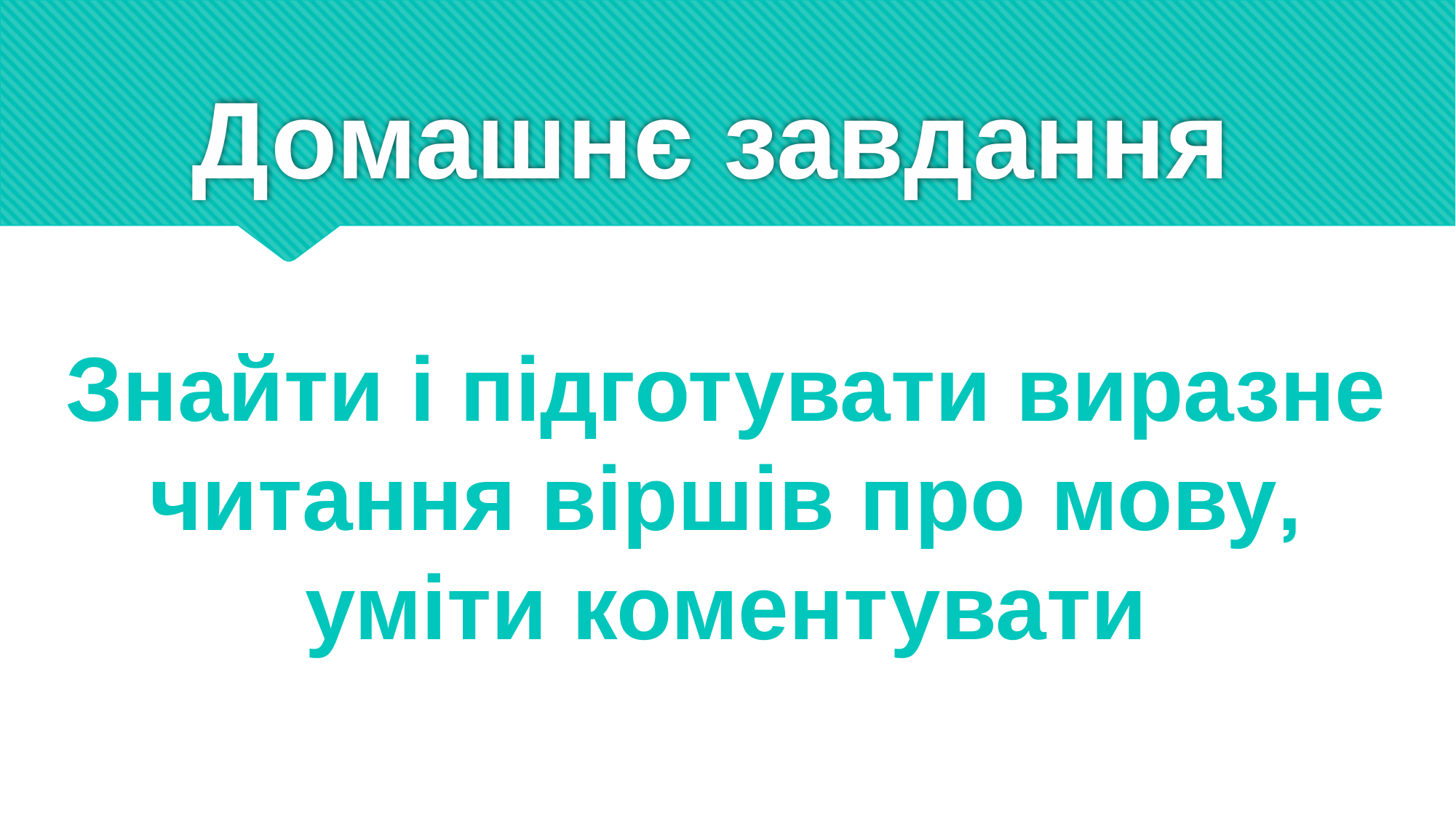

# Домашнє завдання
Знайти і підготувати виразне читання віршів про мову, уміти коментувати